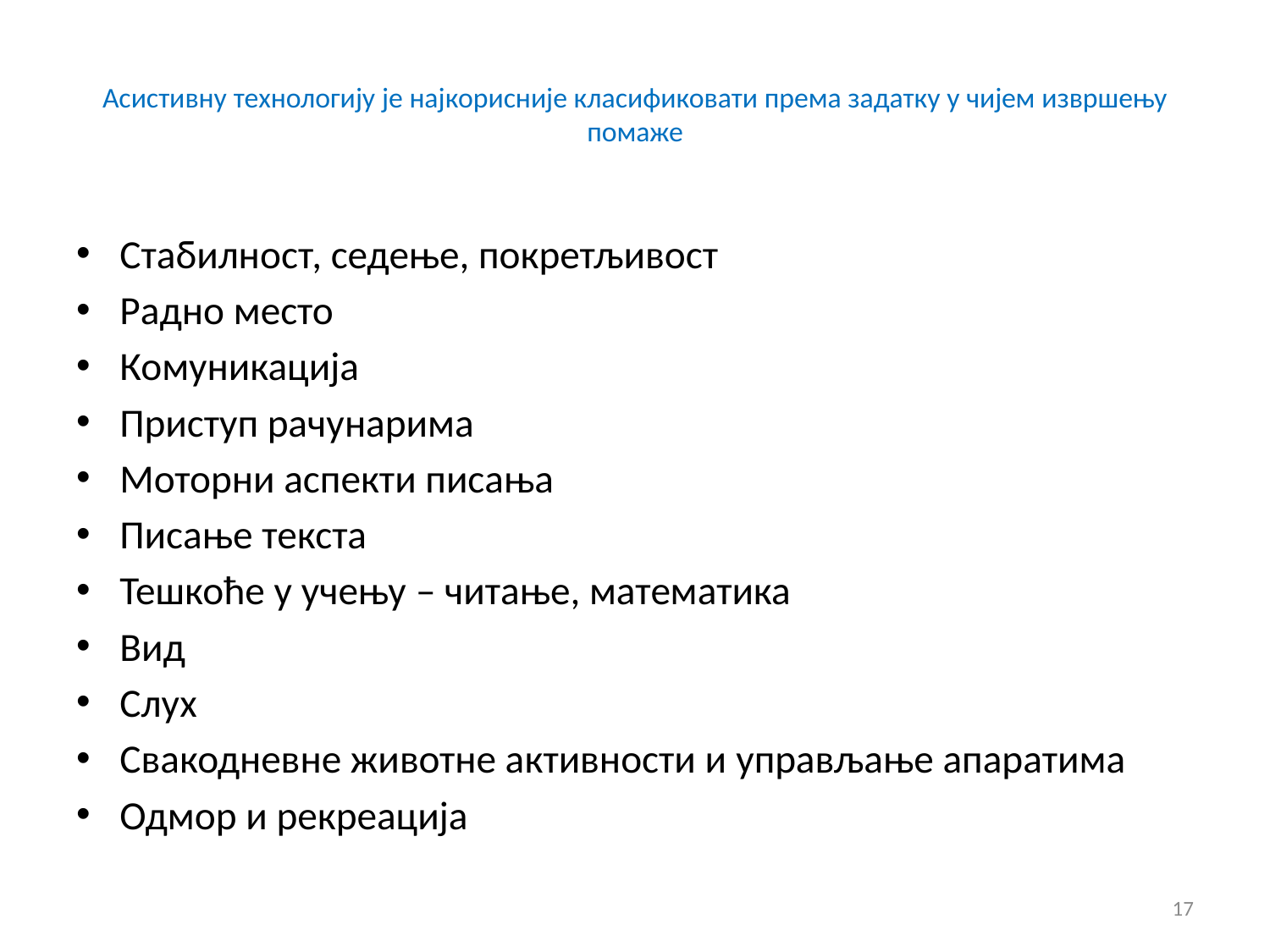

# Асистивну технологију је најкорисније класификовати према задатку у чијем извршењу помаже
Стабилност, седење, покретљивост
Радно место
Комуникација
Приступ рачунарима
Моторни аспекти писања
Писање текста
Тешкоће у учењу – читање, математика
Вид
Слух
Свакодневне животне активности и управљање апаратима
Одмор и рекреација
17